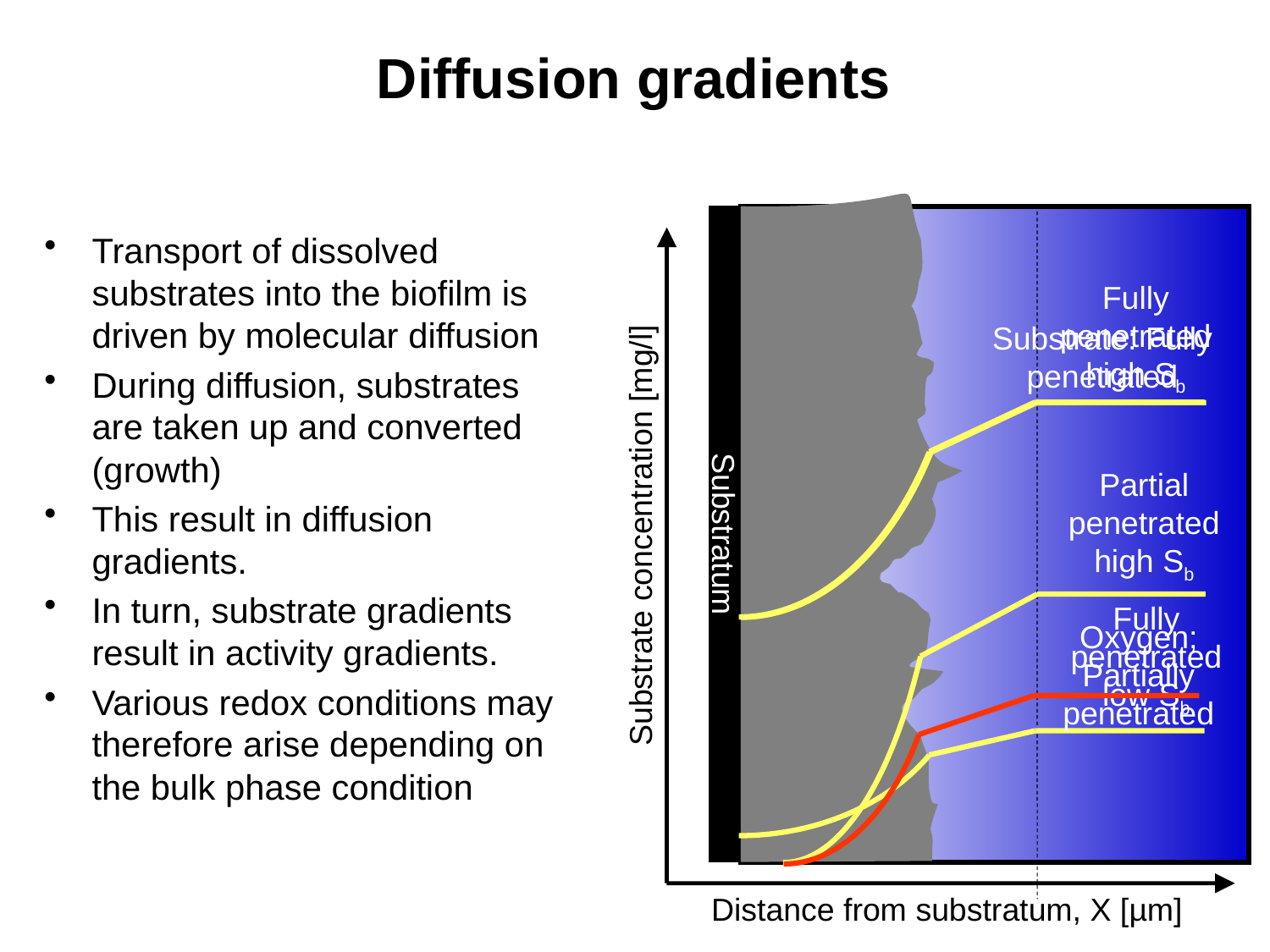

Diffusion gradients

Substratum

Substrate concentration [mg/l]

Distance from substratum, X [µm]

Transport of dissolved substrates into the biofilm is driven by molecular diffusion
During diffusion, substrates are taken up and converted (growth)
This result in diffusion gradients.
In turn, substrate gradients result in activity gradients.
Various redox conditions may therefore arise depending on the bulk phase condition

Fully penetrated high Sb

Substrate: Fully penetrated

Partial penetrated high Sb

Oxygen; Partially penetrated

Fully penetrated low Sb